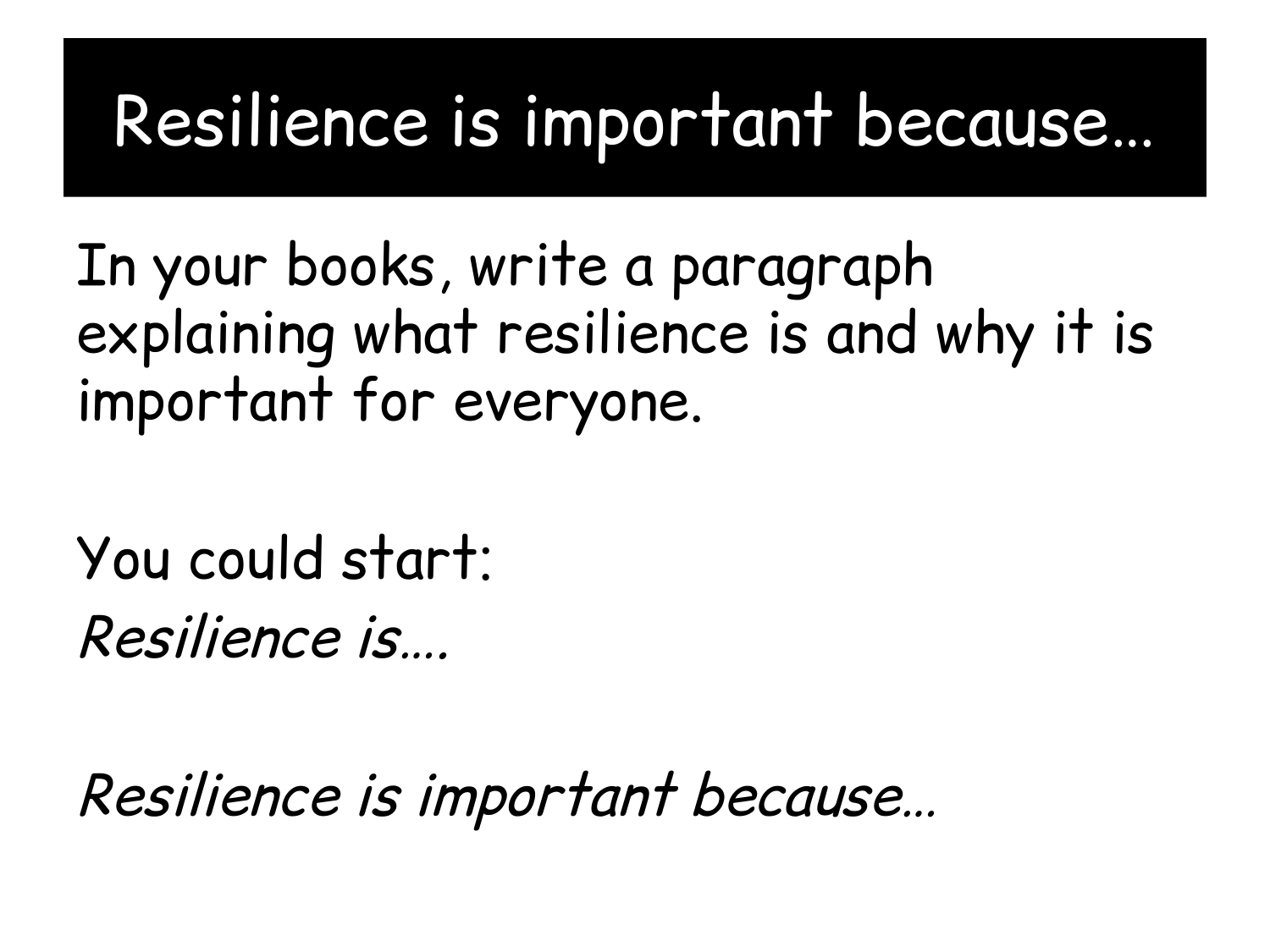

# Resilience is important because…
In your books, write a paragraph explaining what resilience is and why it is important for everyone.

You could start:
Resilience is….

Resilience is important because…